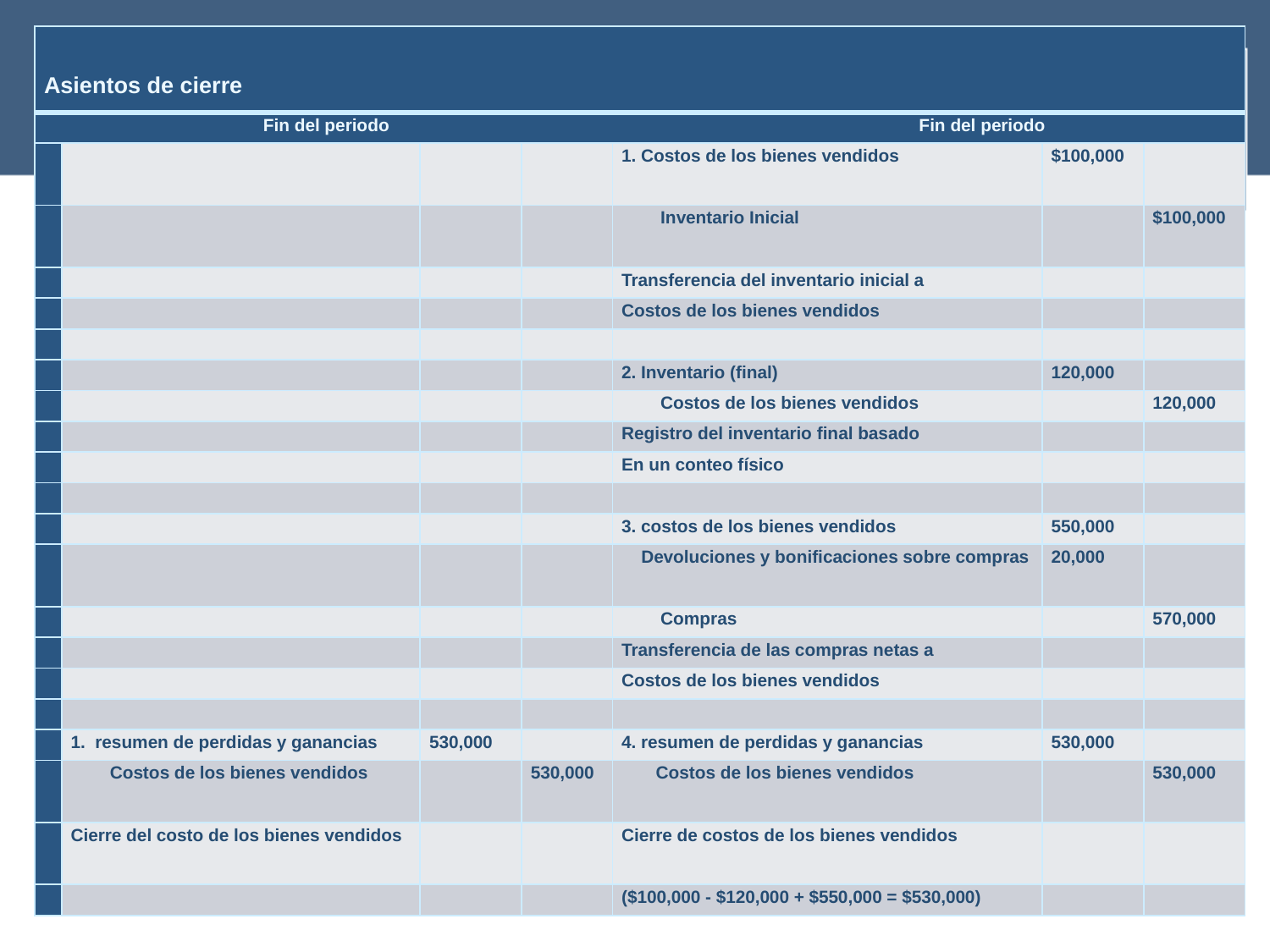

| Asientos de cierre |  |  |  |  |  |  |
| --- | --- | --- | --- | --- | --- | --- |
| Fin del periodo Fin del periodo |  |  |  |  |  |  |
|  |  |  |  | 1. Costos de los bienes vendidos | $100,000 |  |
|  |  |  |  | Inventario Inicial |  | $100,000 |
|  |  |  |  | Transferencia del inventario inicial a |  |  |
|  |  |  |  | Costos de los bienes vendidos |  |  |
|  |  |  |  |  |  |  |
|  |  |  |  | 2. Inventario (final) | 120,000 |  |
|  |  |  |  | Costos de los bienes vendidos |  | 120,000 |
|  |  |  |  | Registro del inventario final basado |  |  |
|  |  |  |  | En un conteo físico |  |  |
|  |  |  |  |  |  |  |
|  |  |  |  | 3. costos de los bienes vendidos | 550,000 |  |
|  |  |  |  | Devoluciones y bonificaciones sobre compras | 20,000 |  |
|  |  |  |  | Compras |  | 570,000 |
|  |  |  |  | Transferencia de las compras netas a |  |  |
|  |  |  |  | Costos de los bienes vendidos |  |  |
|  |  |  |  |  |  |  |
|  | 1. resumen de perdidas y ganancias | 530,000 |  | 4. resumen de perdidas y ganancias | 530,000 |  |
|  | Costos de los bienes vendidos |  | 530,000 | Costos de los bienes vendidos |  | 530,000 |
|  | Cierre del costo de los bienes vendidos |  |  | Cierre de costos de los bienes vendidos |  |  |
|  |  |  |  | ($100,000 - $120,000 + $550,000 = $530,000) |  |  |